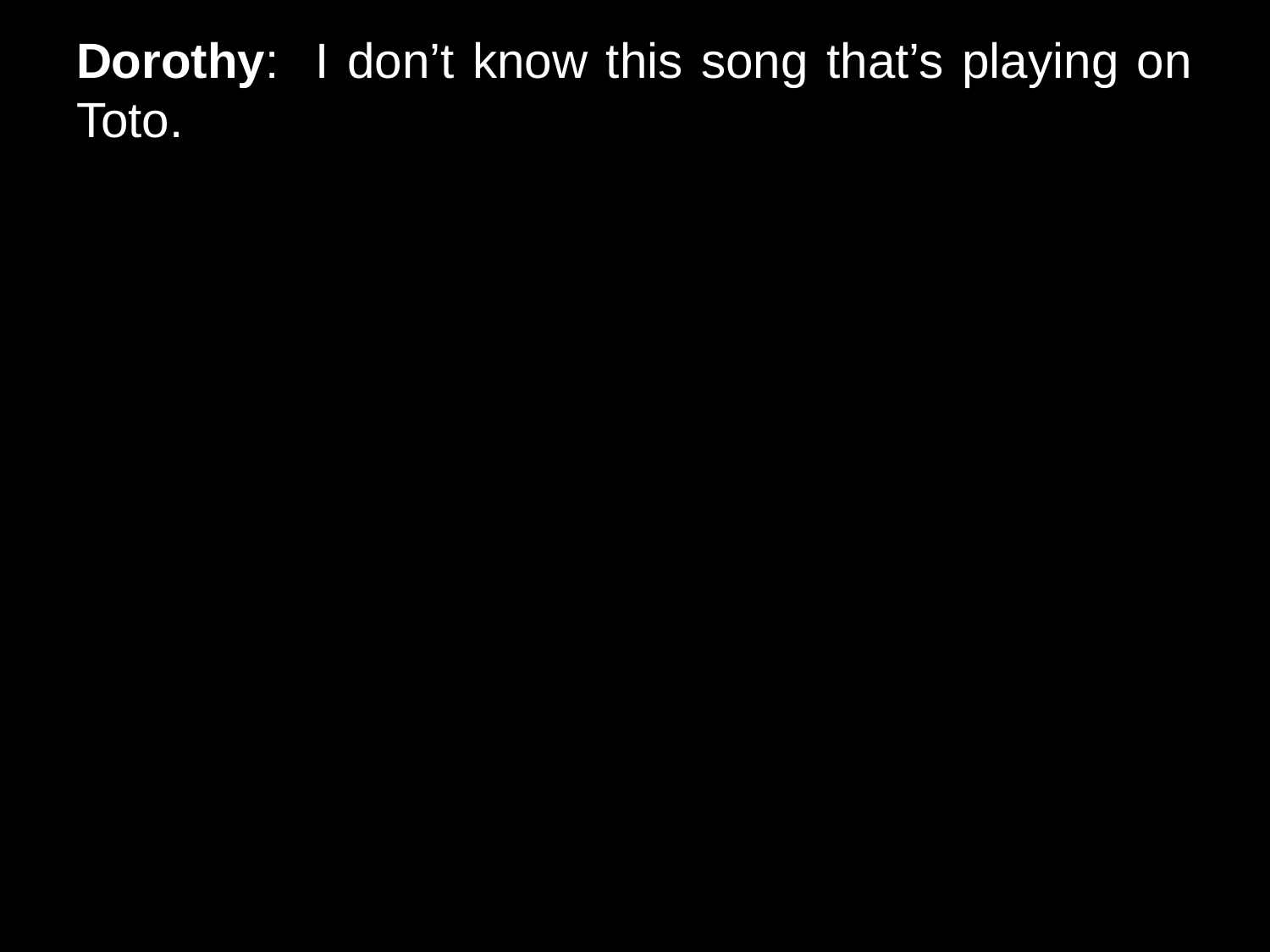

# Dorothy:  I don’t know this song that’s playing on Toto.